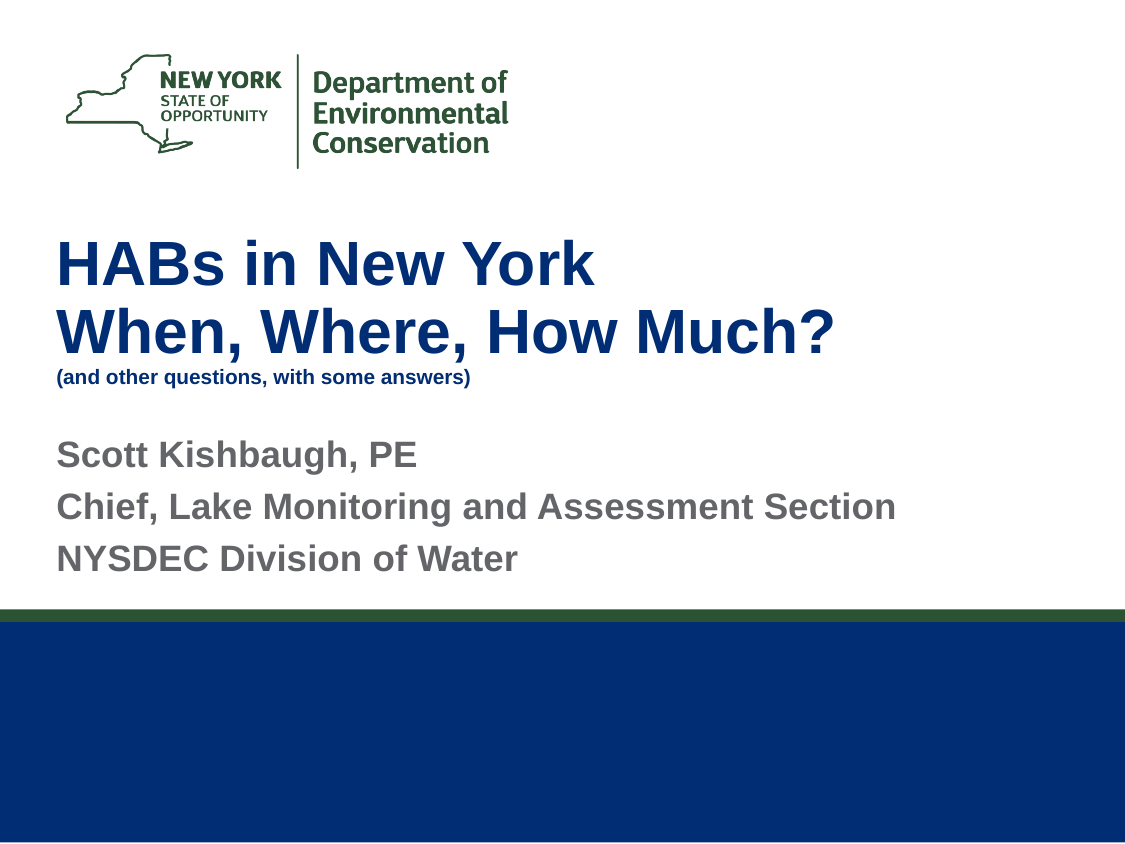

# HABs in New York When, Where, How Much? (and other questions, with some answers)
Scott Kishbaugh, PE
Chief, Lake Monitoring and Assessment Section
NYSDEC Division of Water